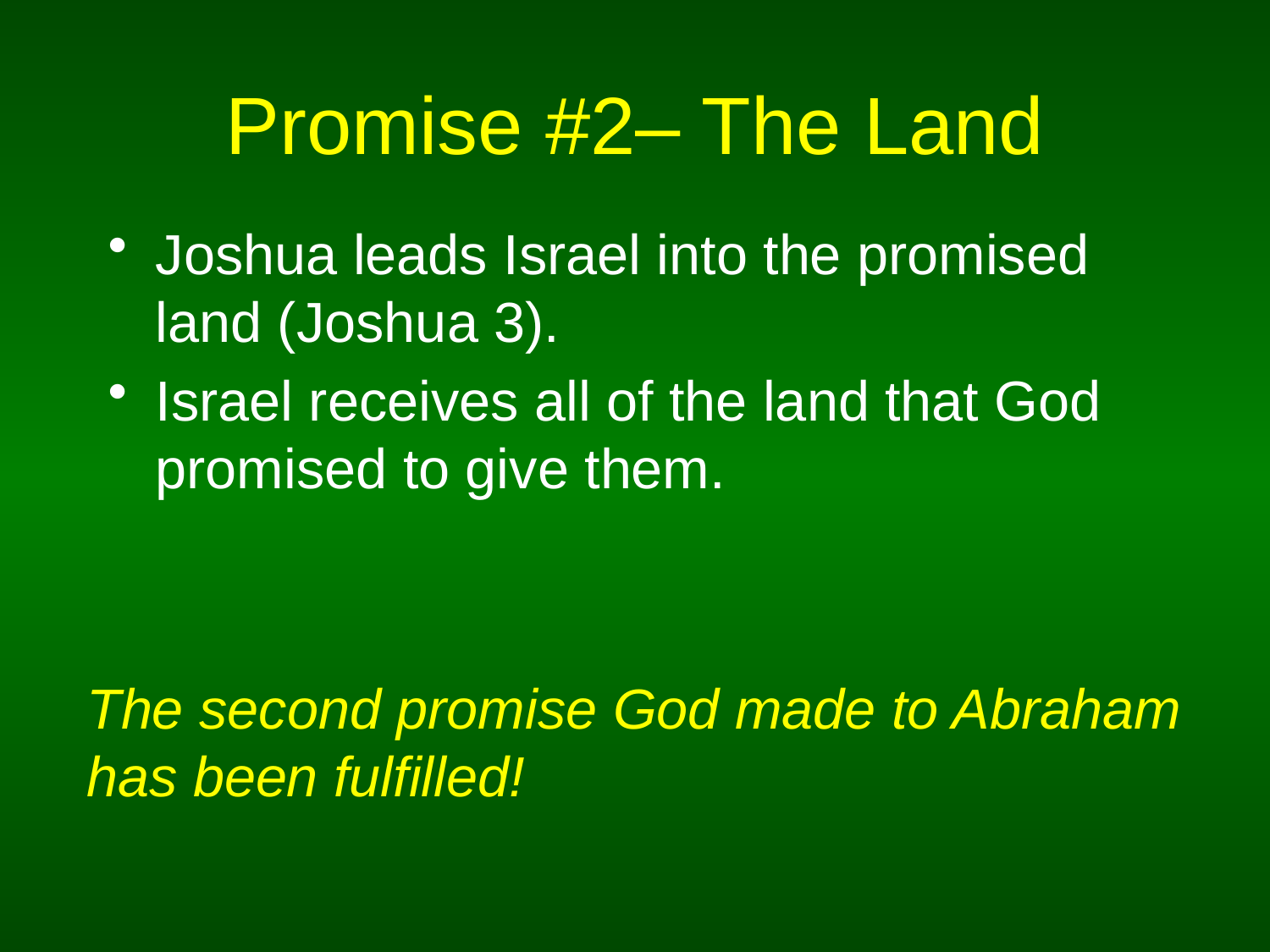

# Promise #2– The Land
Joshua leads Israel into the promised land (Joshua 3).
Israel receives all of the land that God promised to give them.
The second promise God made to Abraham has been fulfilled!